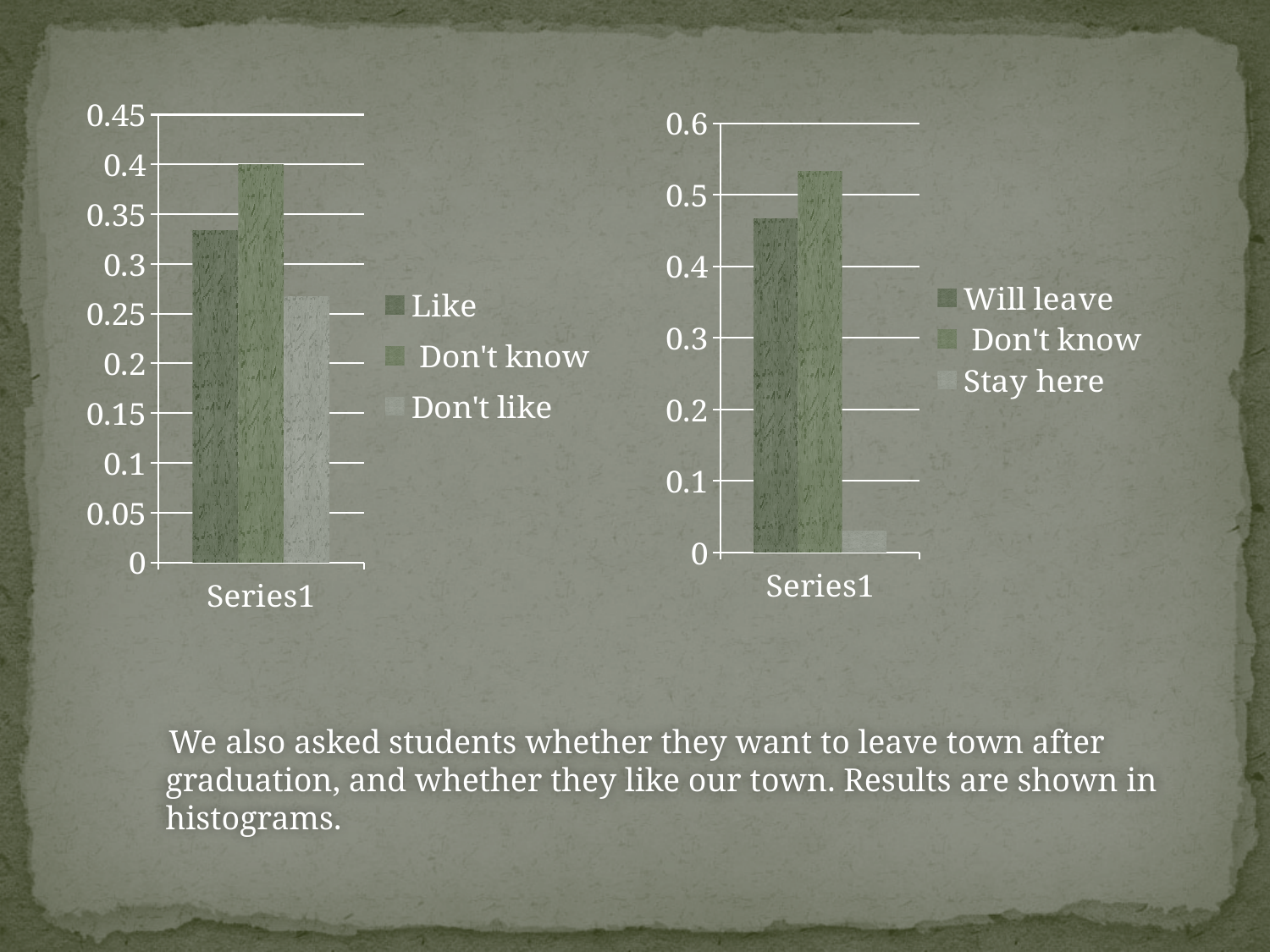

### Chart

| Category | Like |  Don't know | Don't like |
|---|---|---|---|
|  | 0.33300000000000013 | 0.4 | 0.267 |

### Chart

| Category | Will leave |  Don't know | Stay here |
|---|---|---|---|
|  | 0.4670000000000001 | 0.533 | 0.030000000000000002 |
     We also asked students whether they want to leave town after graduation, and whether they like our town. Results are shown in histograms.